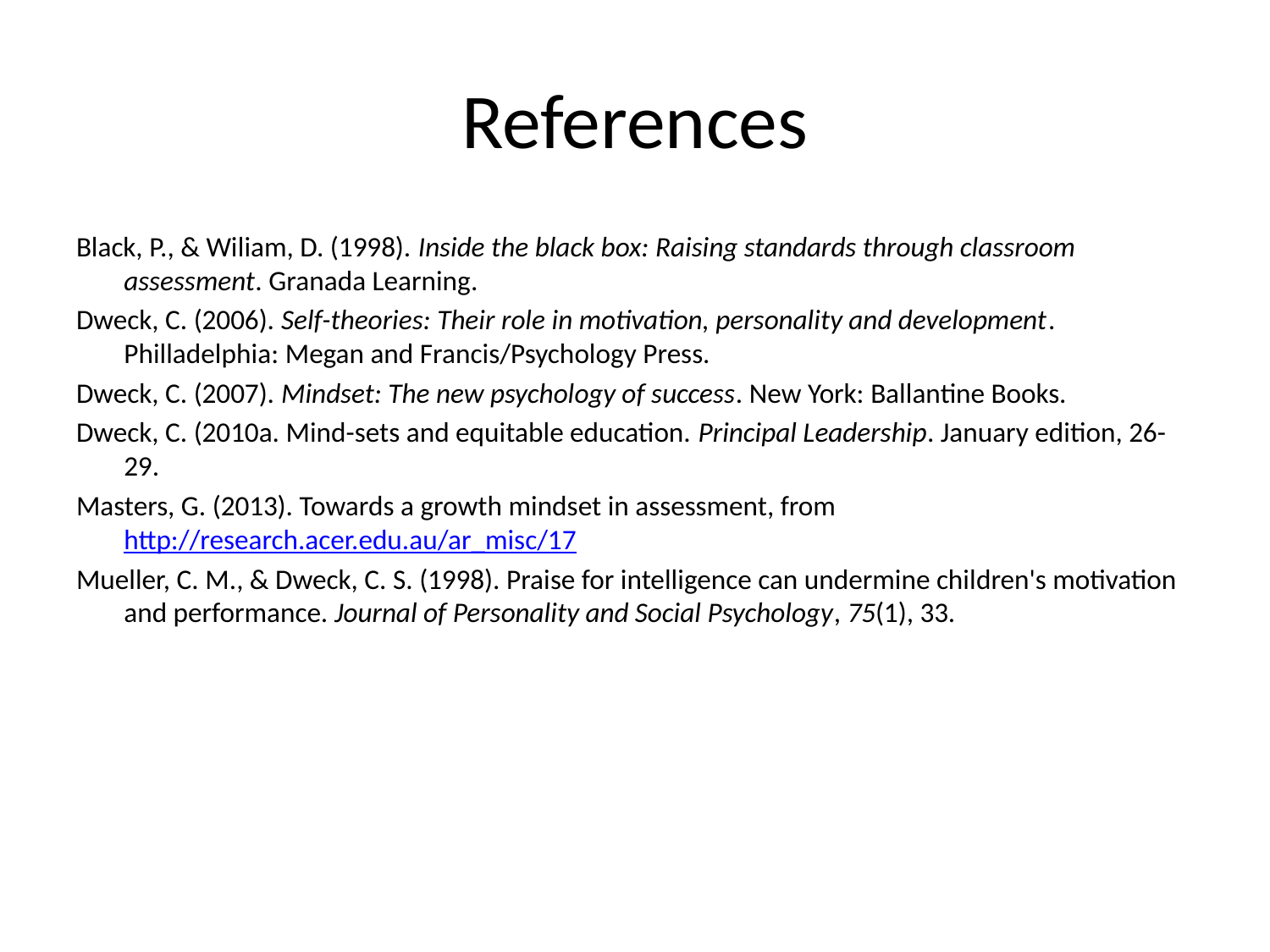

# References
Black, P., & Wiliam, D. (1998). Inside the black box: Raising standards through classroom assessment. Granada Learning.
Dweck, C. (2006). Self-theories: Their role in motivation, personality and development. Philladelphia: Megan and Francis/Psychology Press.
Dweck, C. (2007). Mindset: The new psychology of success. New York: Ballantine Books.
Dweck, C. (2010a. Mind-sets and equitable education. Principal Leadership. January edition, 26-29.
Masters, G. (2013). Towards a growth mindset in assessment, from http://research.acer.edu.au/ar_misc/17
Mueller, C. M., & Dweck, C. S. (1998). Praise for intelligence can undermine children's motivation and performance. Journal of Personality and Social Psychology, 75(1), 33.